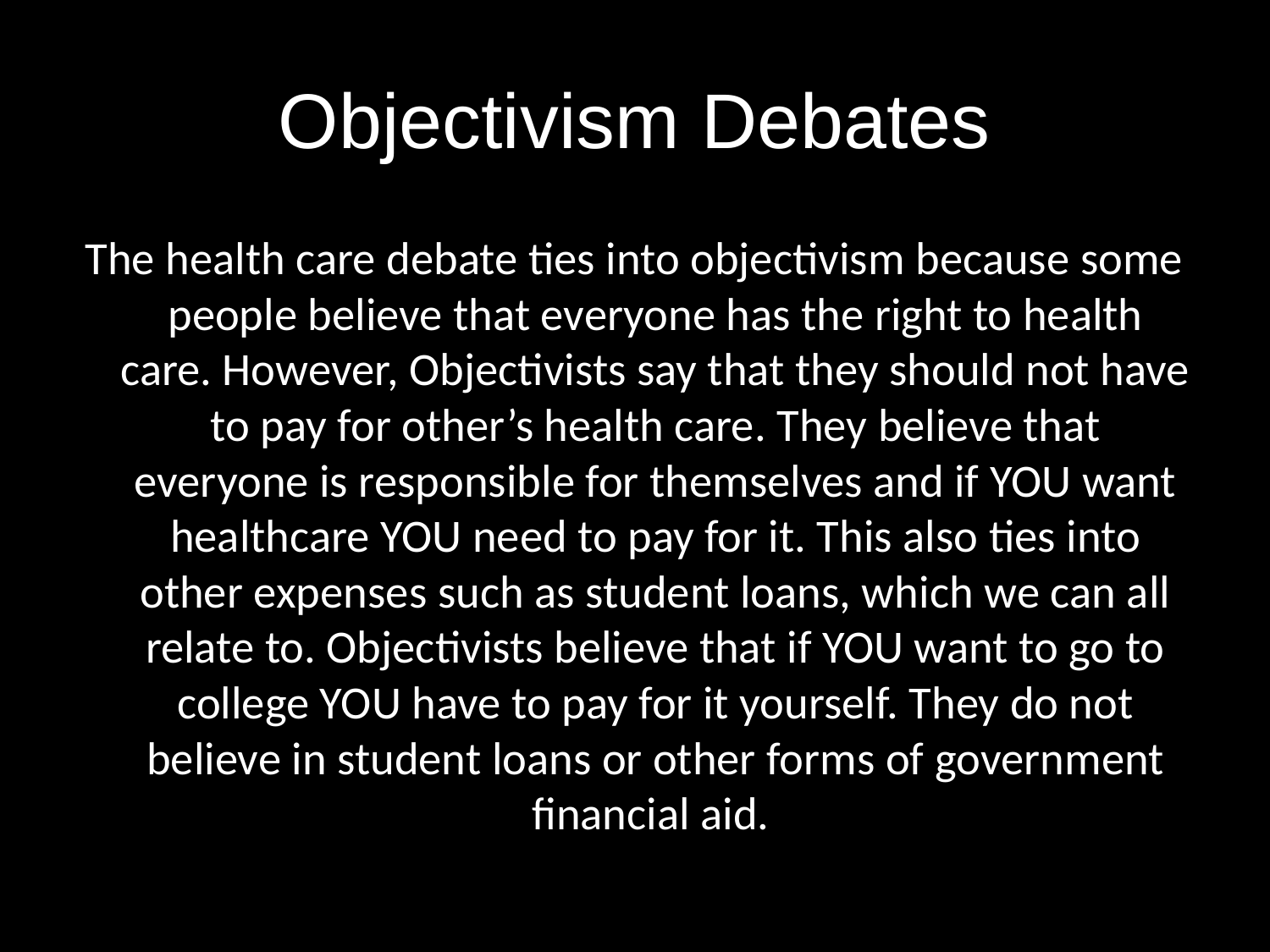

# Objectivism Debates
The health care debate ties into objectivism because some people believe that everyone has the right to health care. However, Objectivists say that they should not have to pay for other’s health care. They believe that everyone is responsible for themselves and if YOU want healthcare YOU need to pay for it. This also ties into other expenses such as student loans, which we can all relate to. Objectivists believe that if YOU want to go to college YOU have to pay for it yourself. They do not believe in student loans or other forms of government financial aid.